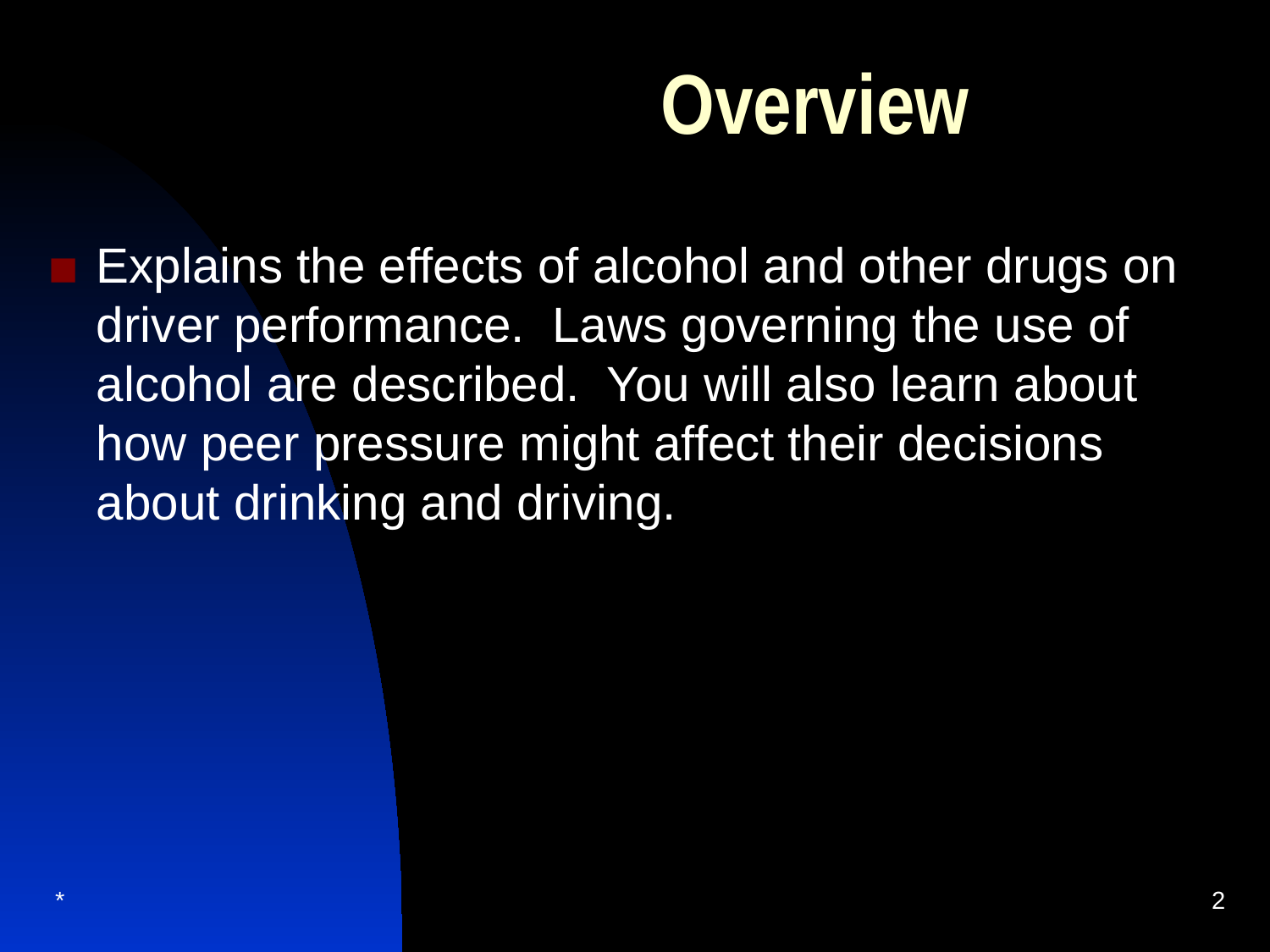

# Overview
Explains the effects of alcohol and other drugs on driver performance.  Laws governing the use of alcohol are described.  You will also learn about how peer pressure might affect their decisions about drinking and driving.
*
2